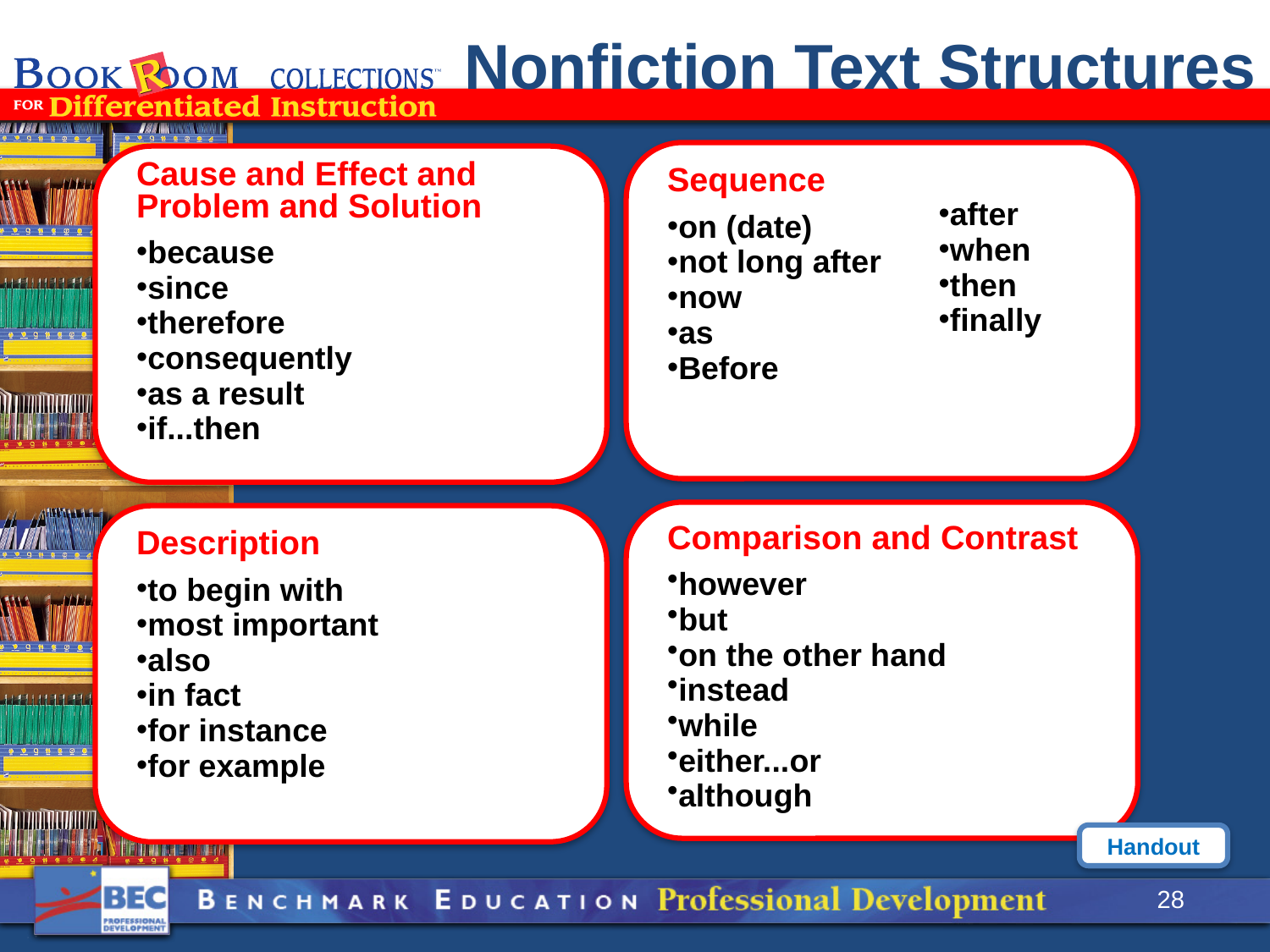

Nonfiction Text Structures

Sequence
on (date)
not long after
now
as
Before
Cause and Effect and Problem and Solution
because
since
therefore
consequently
as a result
if...then
after
when
then
finally
Comparison and Contrast
however
but
on the other hand
instead
while
either...or
although

Description
to begin with
most important
also
in fact
for instance
for example

Handout